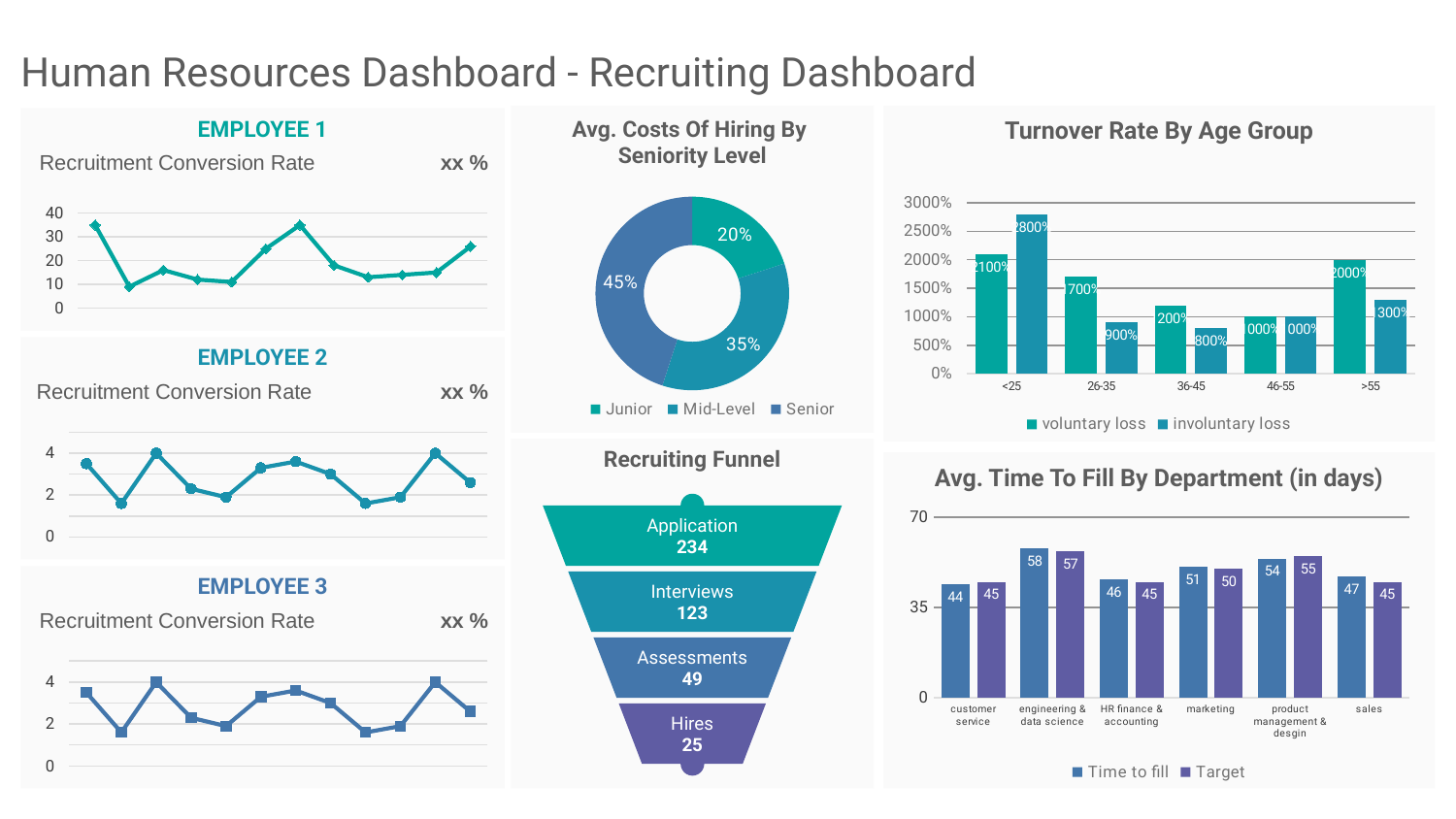

# Human Resources Dashboard - Recruiting Dashboard

EMPLOYEE 1
Avg. Costs Of Hiring By
Seniority Level
Turnover Rate By Age Group
xx %
Recruitment Conversion Rate

### Chart

| Category | voluntary loss | involuntary loss |
|---|---|---|
| <25 | 21.0 | 28.0 |
| 26-35 | 17.0 | 9.0 |
| 36-45 | 12.0 | 8.0 |
| 46-55 | 10.0 | 10.0 |
| >55 | 20.0 | 13.0 |

### Chart

| Category | Sales |
|---|---|
| Junior | 20.0 |
| Mid-Level | 35.0 |
| Senior | 45.0 |

### Chart

| Category | CR1 |
|---|---|
| W1 | 35.0 |
| W2 | 9.0 |
| W3 | 16.0 |
| W4 | 12.0 |
| W5 | 11.0 |
| W6 | 25.0 |
| W7 | 35.0 |
| W8 | 18.0 |
| W9 | 13.0 |
| W10 | 14.0 |
EMPLOYEE 2
xx %
Recruitment Conversion Rate

### Chart

| Category | CR1 |
|---|---|
| W1 | 3.5 |
| W2 | 1.6 |
| W3 | 4.0 |
| W4 | 2.3 |
| W5 | 1.9 |
| W6 | 3.3 |
| W7 | 3.6 |
| W8 | 3.0 |
| W9 | 1.6 |
| W10 | 1.9 |
Recruiting Funnel

Avg. Time To Fill By Department (in days)

Application
234
Interviews
123
Assessments
49
Hires
25

### Chart

| Category | Time to fill | Target |
|---|---|---|
| customer service | 44.0 | 45.0 |
| engineering & data science | 58.0 | 57.0 |
| HR finance & accounting | 46.0 | 45.0 |
| marketing | 51.0 | 50.0 |
| product management & desgin | 54.0 | 55.0 |
| sales | 47.0 | 45.0 |
EMPLOYEE 3
xx %
Recruitment Conversion Rate

### Chart

| Category | CR1 |
|---|---|
| W1 | 3.5 |
| W2 | 1.6 |
| W3 | 4.0 |
| W4 | 2.3 |
| W5 | 1.9 |
| W6 | 3.3 |
| W7 | 3.6 |
| W8 | 3.0 |
| W9 | 1.6 |
| W10 | 1.9 |